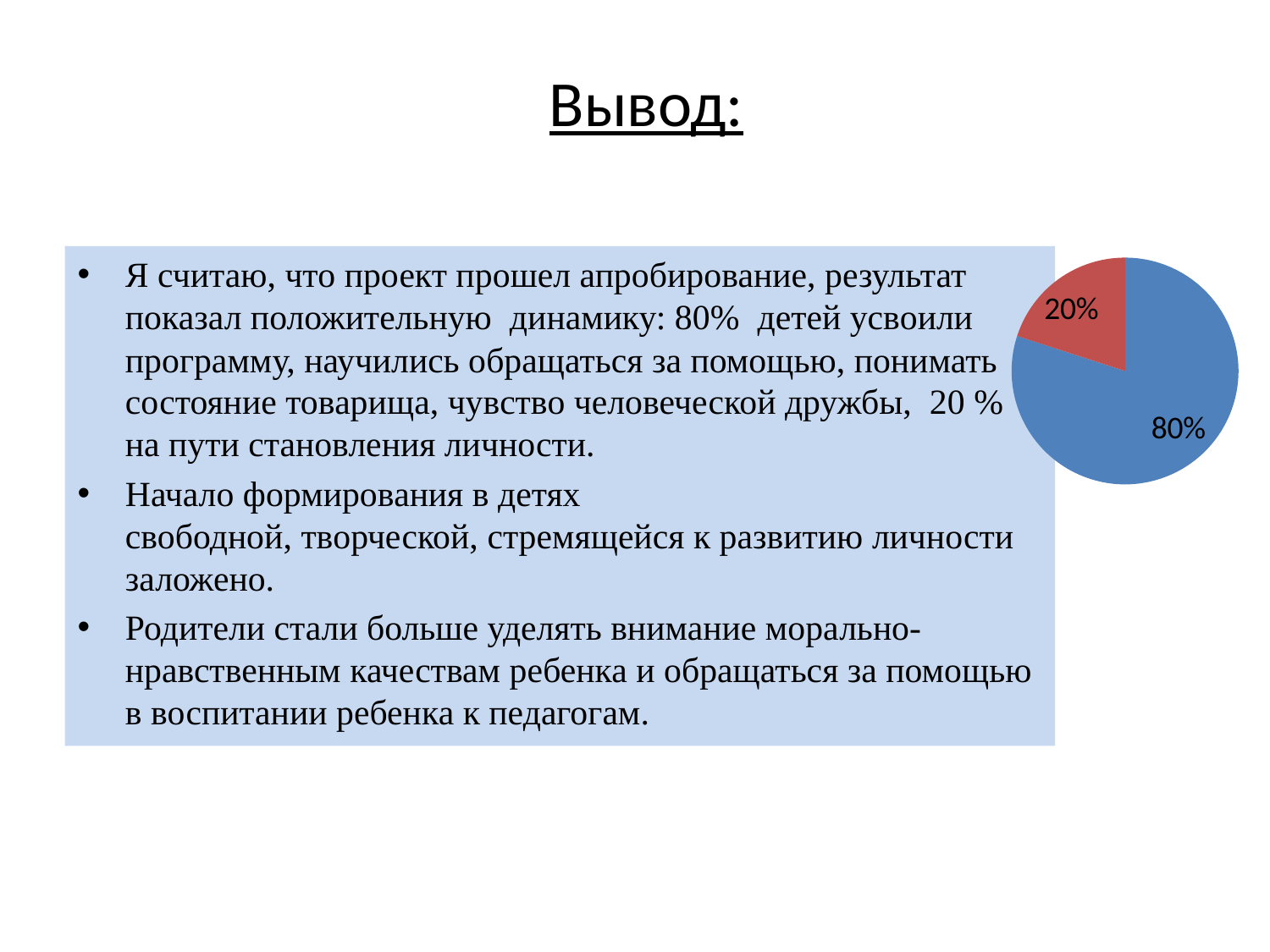

# Вывод:

### Chart

| Category | Продажи |
|---|---|
| 0.8 | 80.0 |
| 0.2 | 20.0 |
Я считаю, что проект прошел апробирование, результат показал положительную  динамику: 80%  детей усвоили программу, научились обращаться за помощью, понимать состояние товарища, чувство человеческой дружбы,  20 % на пути становления личности.
Начало формирования в детях
свободной, творческой, стремящейся к развитию личности заложено.
Родители стали больше уделять внимание морально-нравственным качествам ребенка и обращаться за помощью в воспитании ребенка к педагогам.